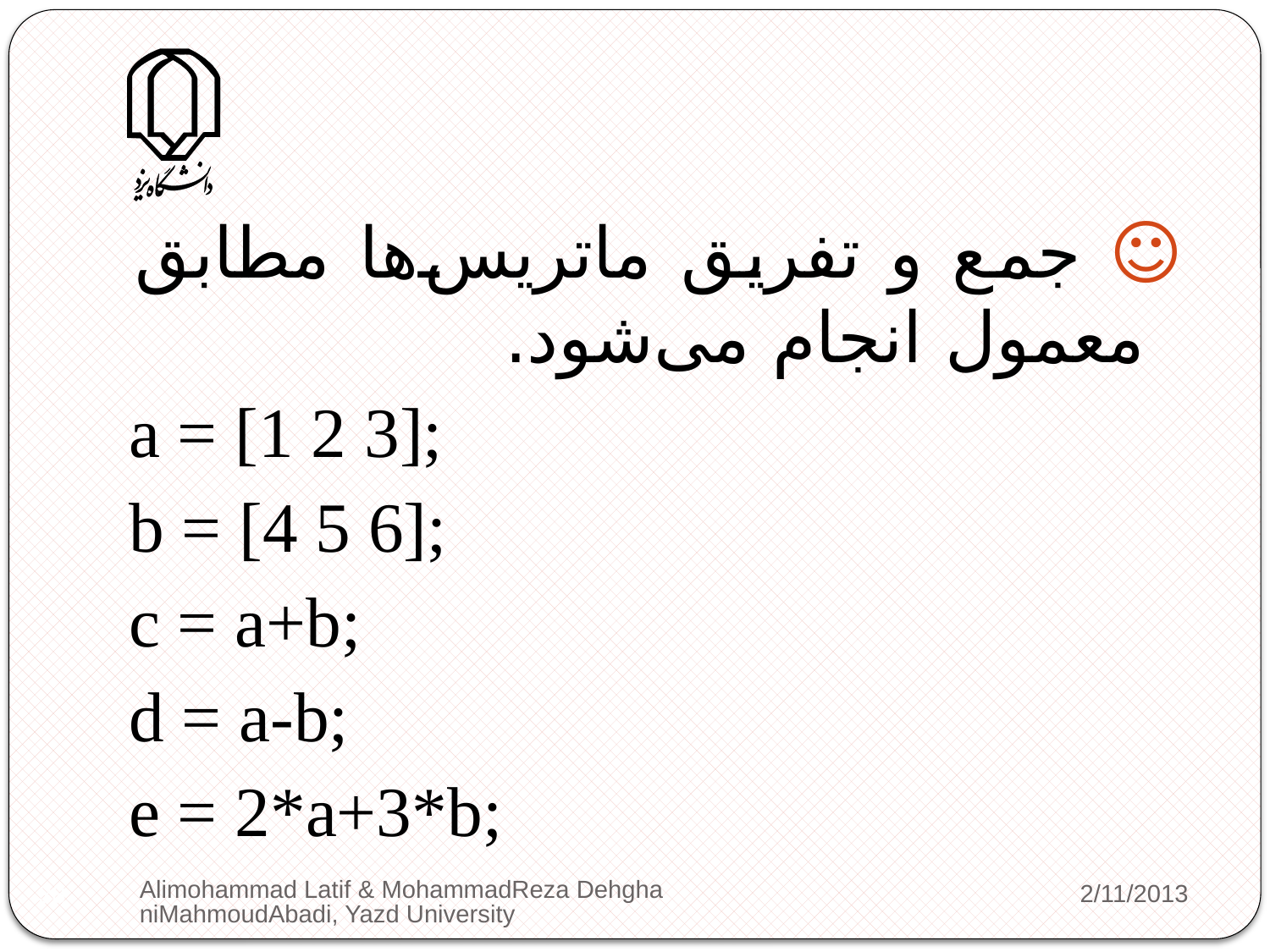

☺ جمع و تفریق ماتریس‌ها مطابق معمول انجام می‌شود.
a = [1 2 3];
b = [4 5 6];
c = a+b;
d = a-b;
e = 2*a+3*b;

Alimohammad Latif & MohammadReza DehghaniMahmoudAbadi, Yazd University
2/11/2013
38